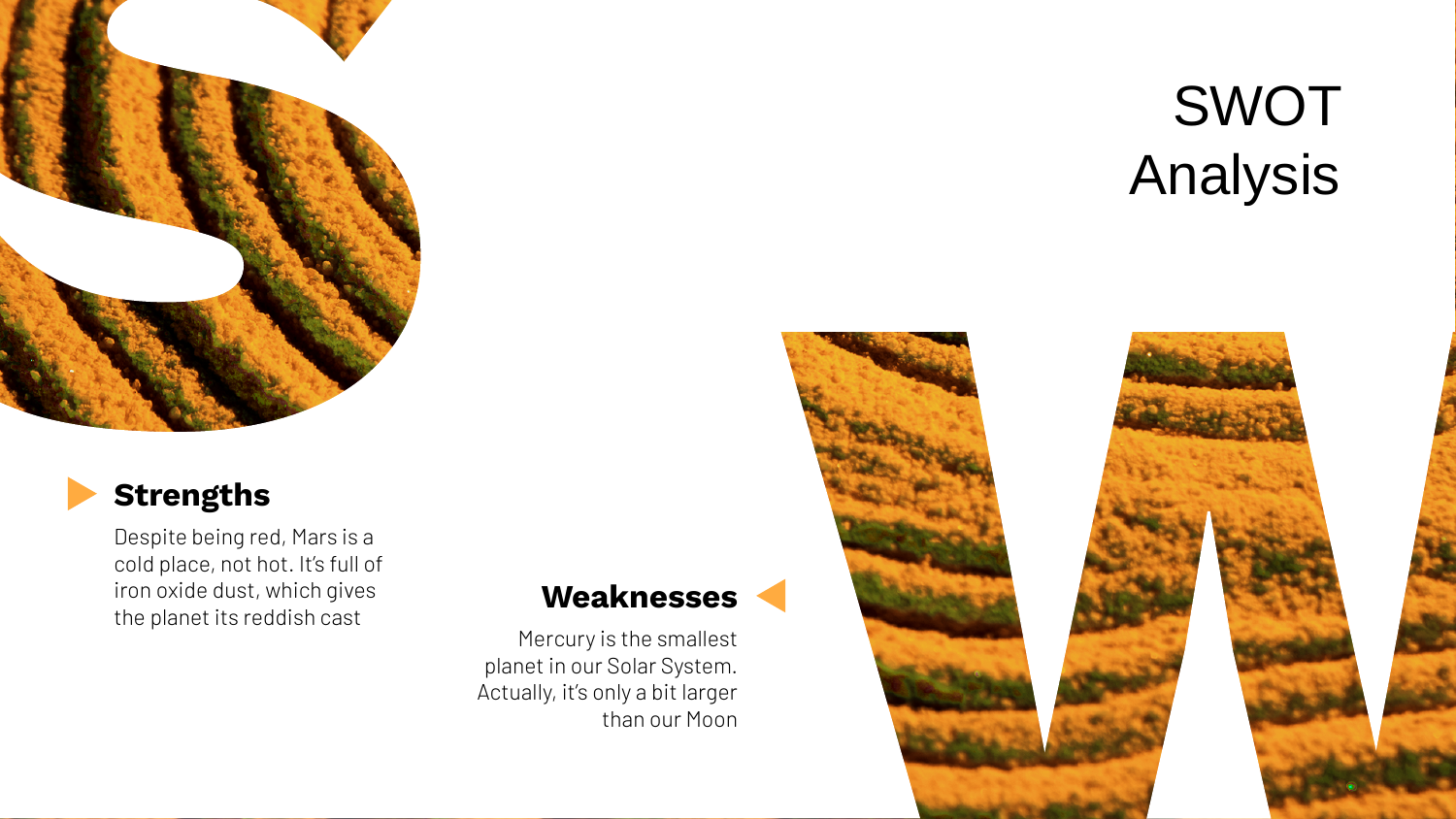

# SWOT Analysis
Strengths

Despite being red, Mars is a cold place, not hot. It’s full of iron oxide dust, which gives the planet its reddish cast
Weaknesses

Mercury is the smallest planet in our Solar System. Actually, it’s only a bit larger than our Moon